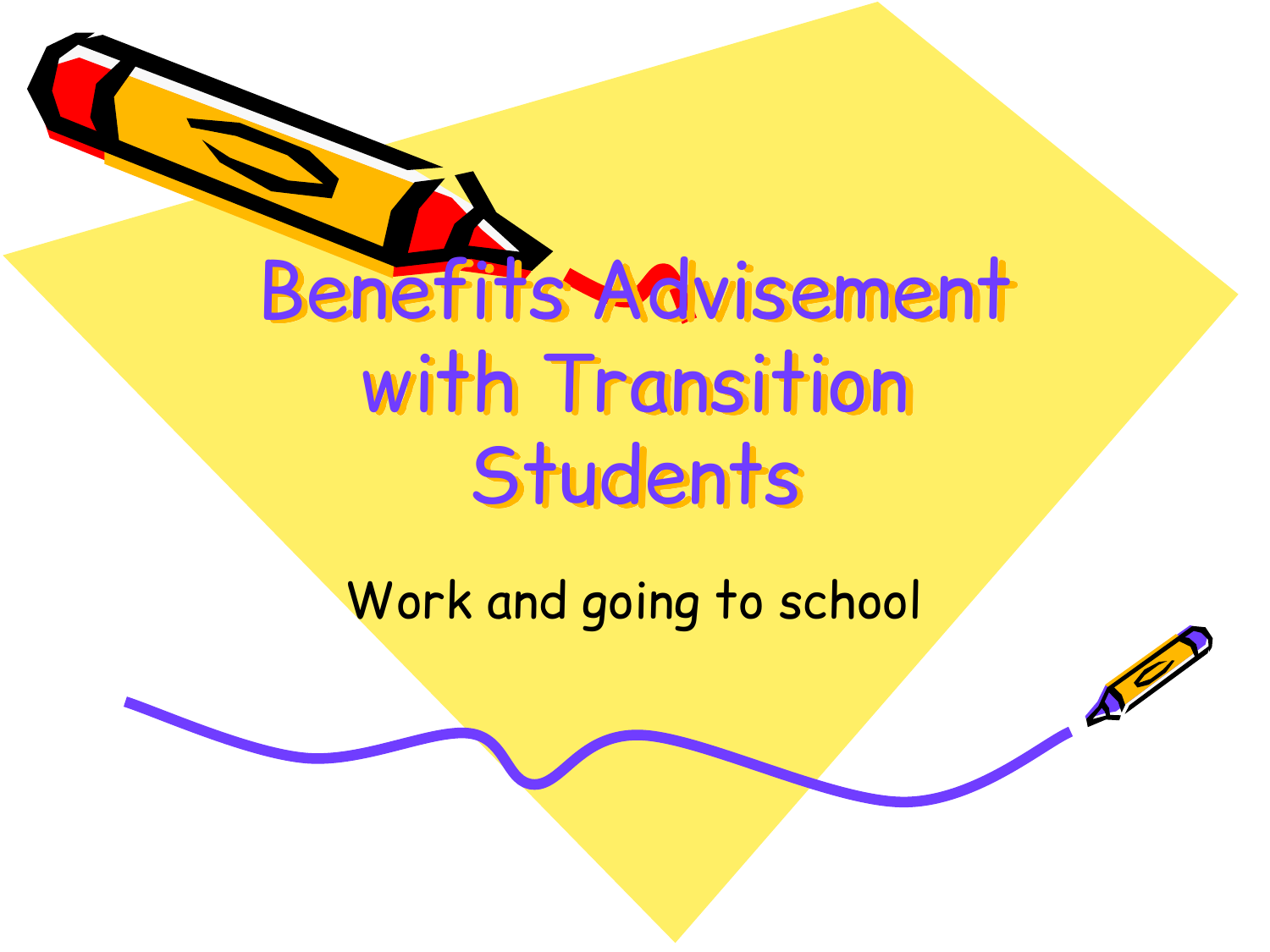

# Benefits Advisement with Transition Students
Work and going to school